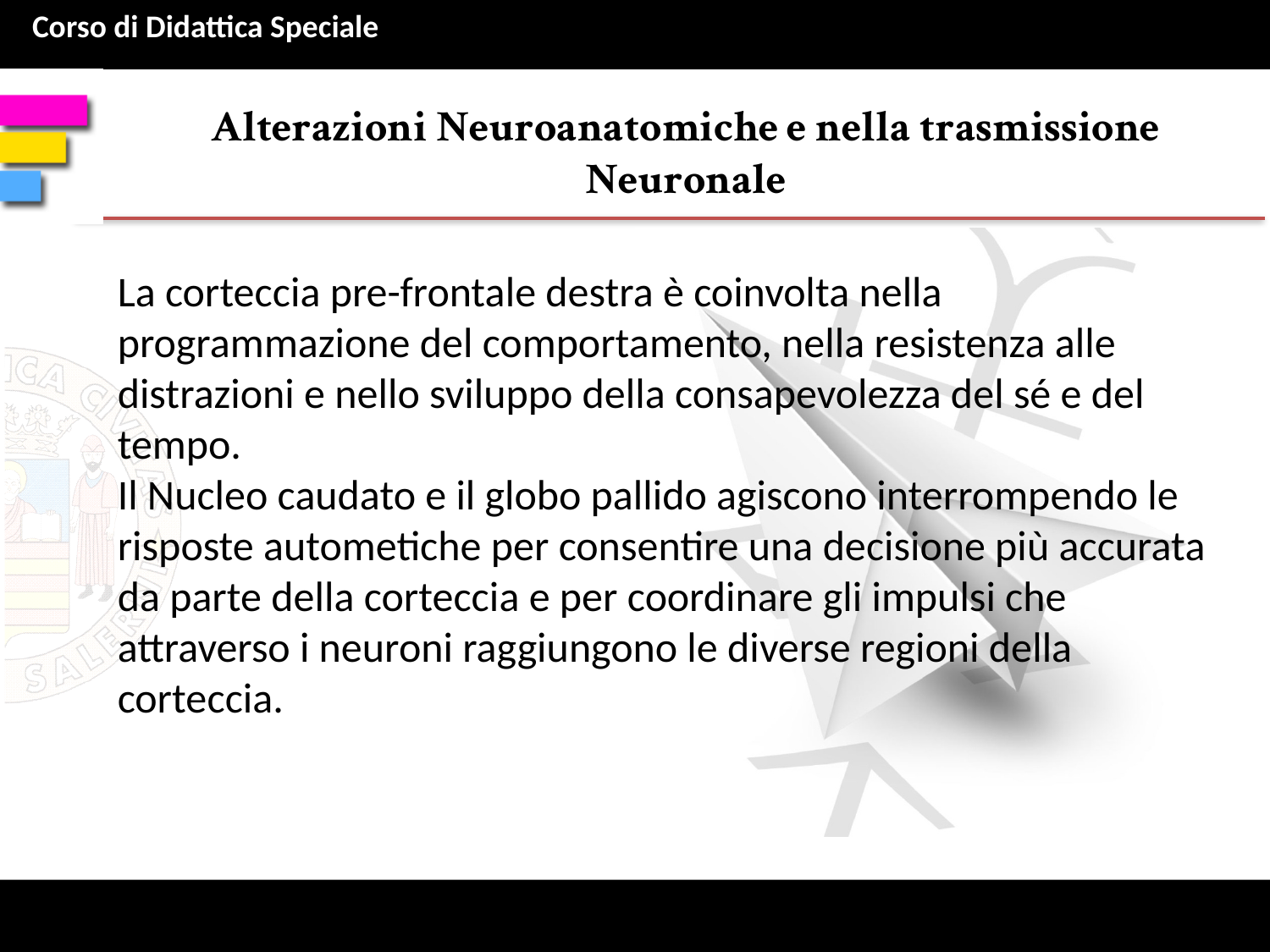

# Alterazioni Neuroanatomiche e nella trasmissione Neuronale
La corteccia pre-frontale destra è coinvolta nella programmazione del comportamento, nella resistenza alle distrazioni e nello sviluppo della consapevolezza del sé e del tempo.
Il Nucleo caudato e il globo pallido agiscono interrompendo le risposte autometiche per consentire una decisione più accurata da parte della corteccia e per coordinare gli impulsi che attraverso i neuroni raggiungono le diverse regioni della corteccia.